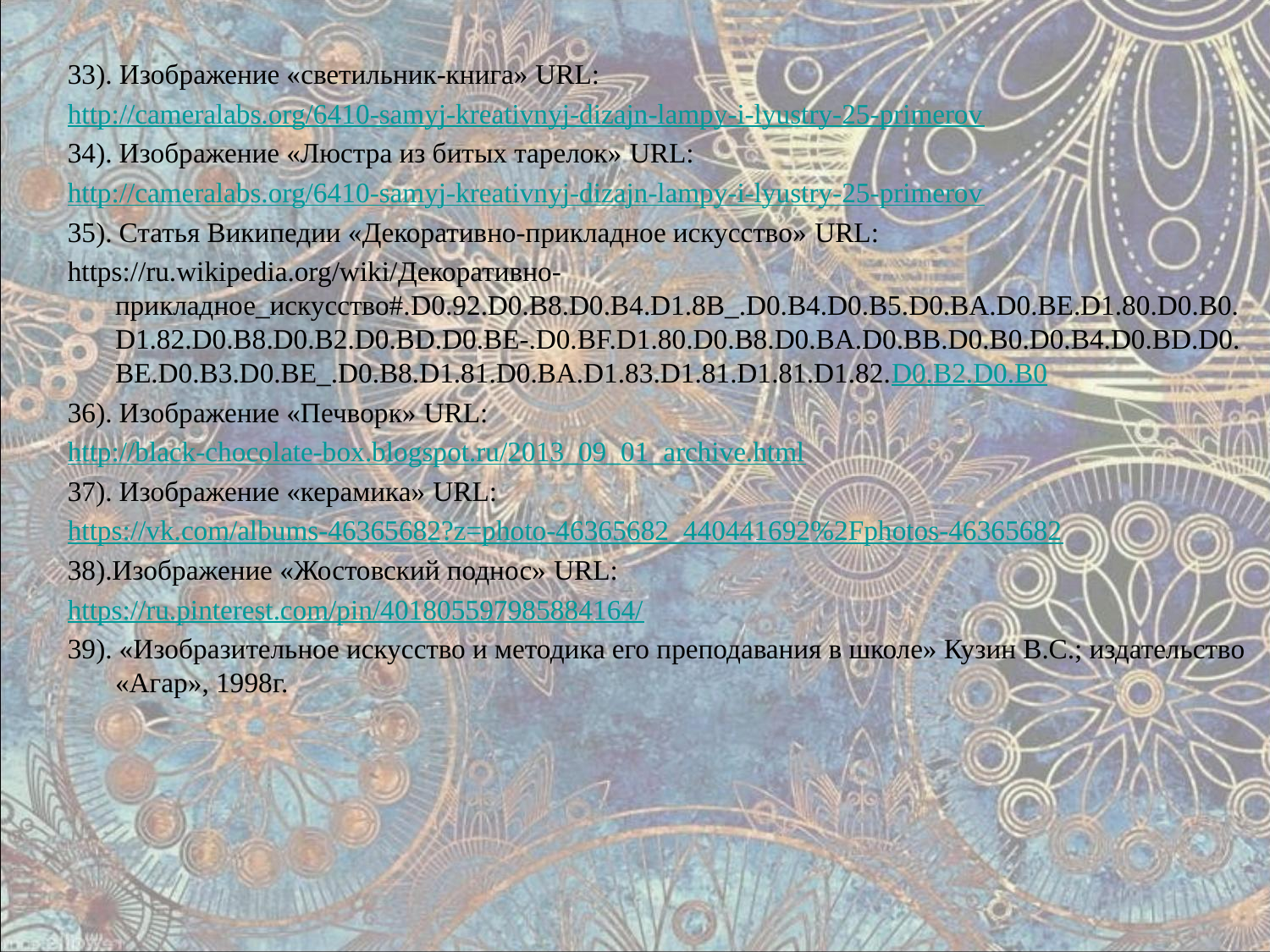

33). Изображение «светильник-книга» URL:
http://cameralabs.org/6410-samyj-kreativnyj-dizajn-lampy-i-lyustry-25-primerov
34). Изображение «Люстра из битых тарелок» URL:
http://cameralabs.org/6410-samyj-kreativnyj-dizajn-lampy-i-lyustry-25-primerov
35). Статья Википедии «Декоративно-прикладное искусство» URL:
https://ru.wikipedia.org/wiki/Декоративно-прикладное_искусство#.D0.92.D0.B8.D0.B4.D1.8B_.D0.B4.D0.B5.D0.BA.D0.BE.D1.80.D0.B0.D1.82.D0.B8.D0.B2.D0.BD.D0.BE-.D0.BF.D1.80.D0.B8.D0.BA.D0.BB.D0.B0.D0.B4.D0.BD.D0.BE.D0.B3.D0.BE_.D0.B8.D1.81.D0.BA.D1.83.D1.81.D1.81.D1.82.D0.B2.D0.B0
36). Изображение «Печворк» URL:
http://black-chocolate-box.blogspot.ru/2013_09_01_archive.html
37). Изображение «керамика» URL:
https://vk.com/albums-46365682?z=photo-46365682_440441692%2Fphotos-46365682
38).Изображение «Жостовский поднос» URL:
https://ru.pinterest.com/pin/401805597985884164/
39). «Изобразительное искусство и методика его преподавания в школе» Кузин В.С.; издательство «Агар», 1998г.